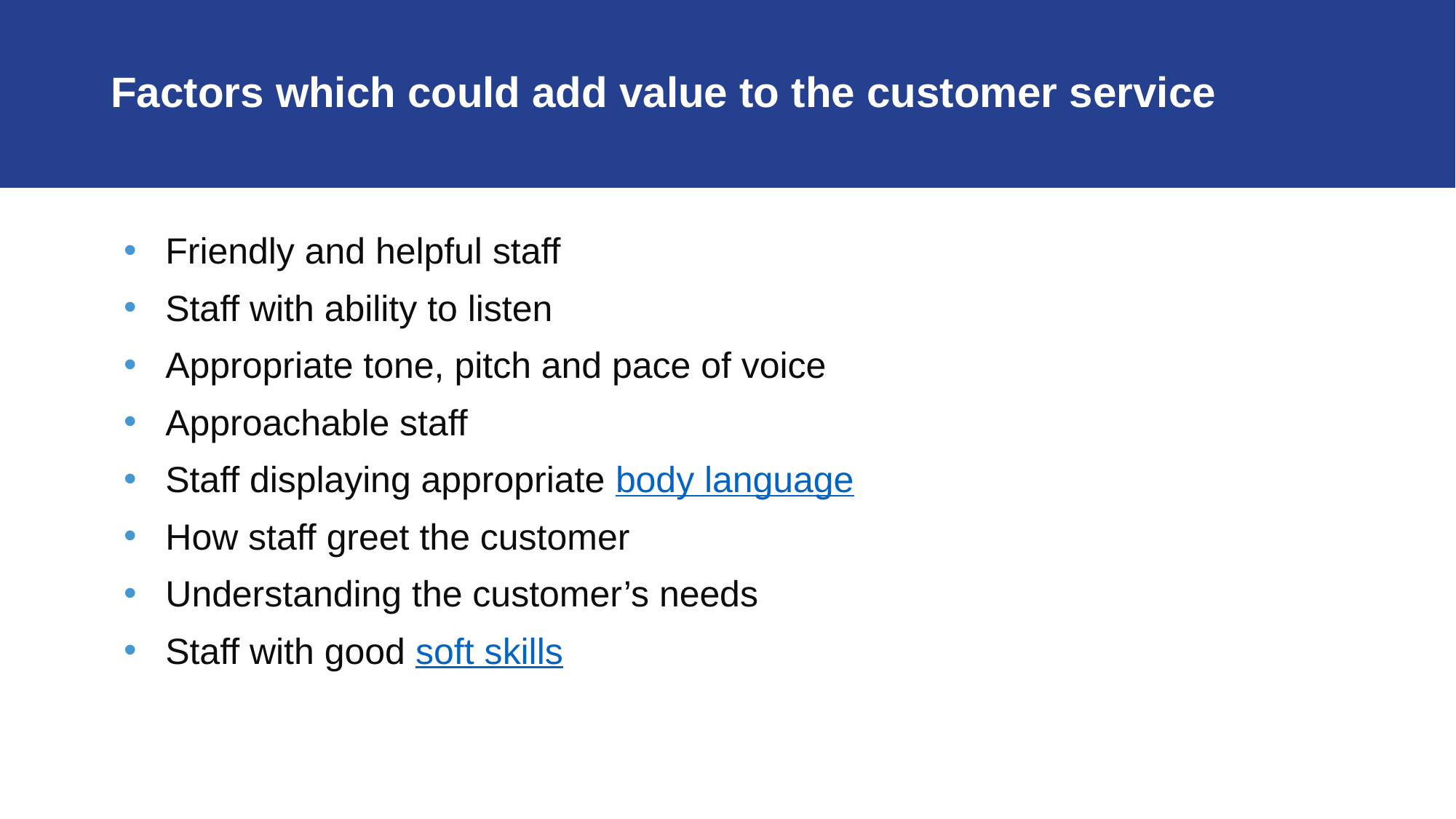

# Factors which could add value to the customer service
Friendly and helpful staff
Staff with ability to listen
Appropriate tone, pitch and pace of voice
Approachable staff
Staff displaying appropriate body language
How staff greet the customer
Understanding the customer’s needs
Staff with good soft skills